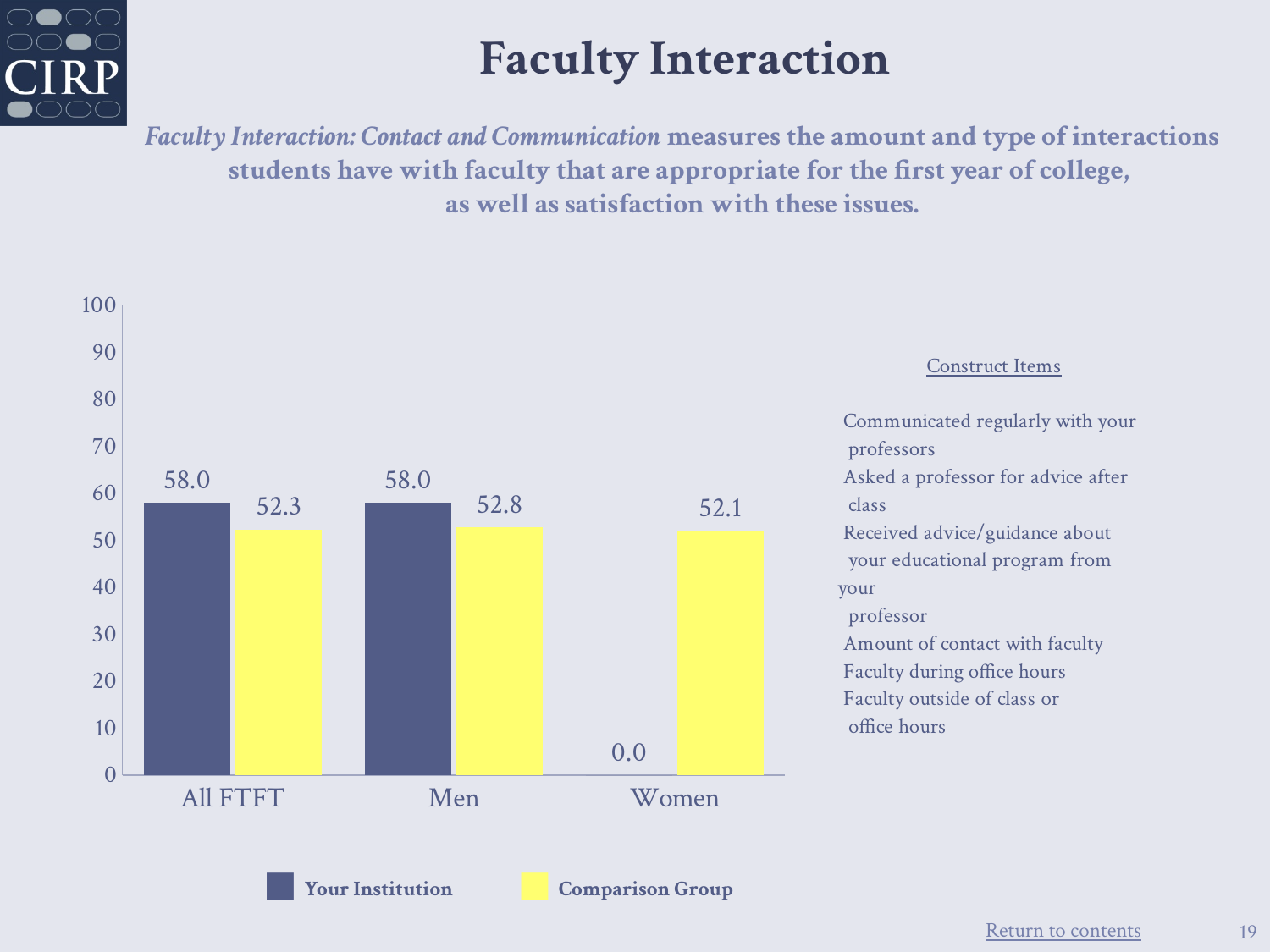

Faculty Interaction
Faculty Interaction: Contact and Communication measures the amount and type of interactions students have with faculty that are appropriate for the first year of college,
as well as satisfaction with these issues.

### Chart

| Category |  |  |
|---|---|---|
| All FTFT | 57.98 | 52.33 |
| Men | 57.98 | 52.77 |
| Women | 0.0 | 52.09 |
■ Your Institution
■ Comparison Group
19